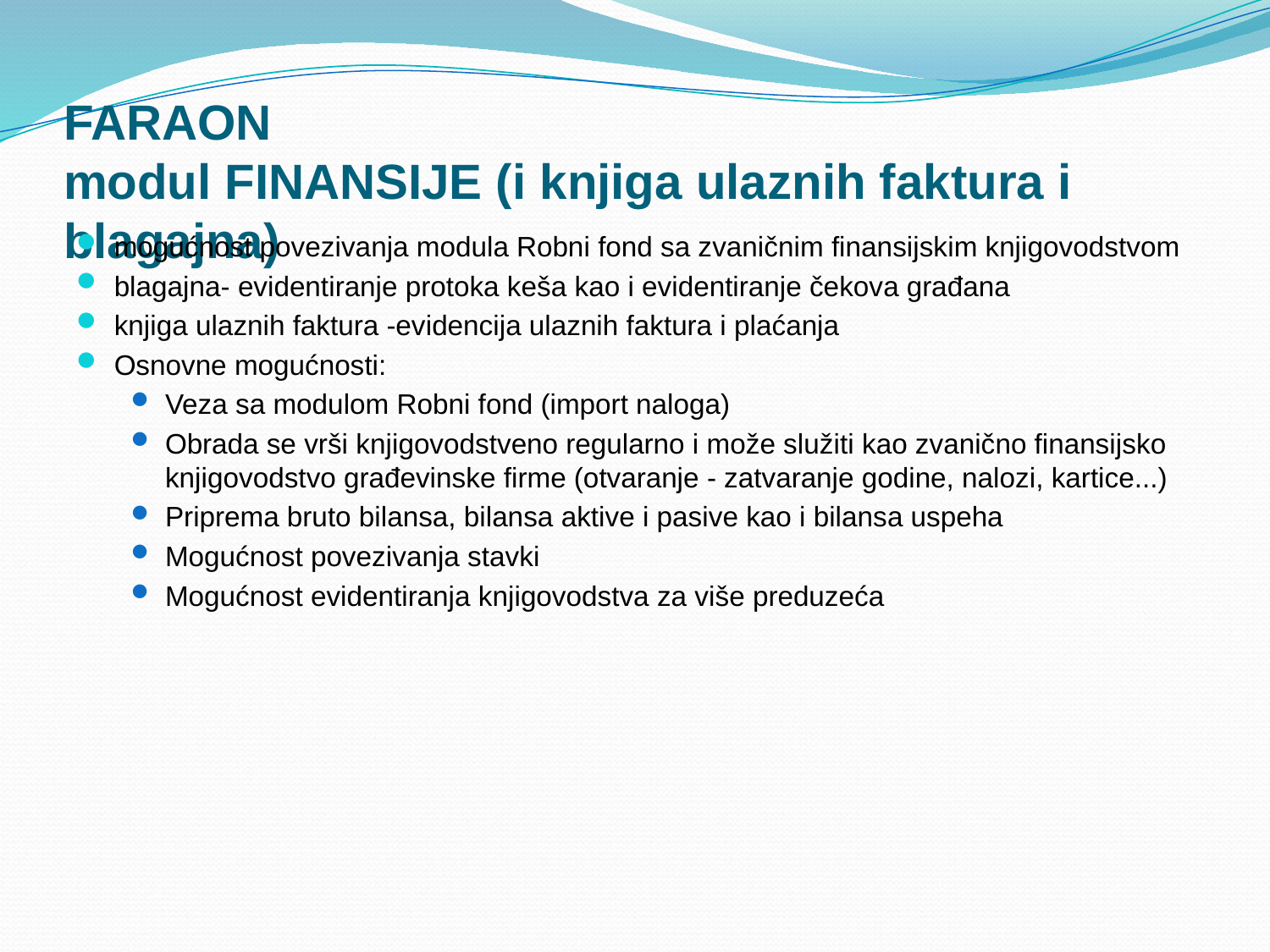

# FARAON modul FINANSIJE (i knjiga ulaznih faktura i blagajna)
mogućnost povezivanja modula Robni fond sa zvaničnim finansijskim knjigovodstvom
blagajna- evidentiranje protoka keša kao i evidentiranje čekova građana
knjiga ulaznih faktura -evidencija ulaznih faktura i plaćanja
Osnovne mogućnosti:
Veza sa modulom Robni fond (import naloga)
Obrada se vrši knjigovodstveno regularno i može služiti kao zvanično finansijsko knjigovodstvo građevinske firme (otvaranje - zatvaranje godine, nalozi, kartice...)
Priprema bruto bilansa, bilansa aktive i pasive kao i bilansa uspeha
Mogućnost povezivanja stavki
Mogućnost evidentiranja knjigovodstva za više preduzeća